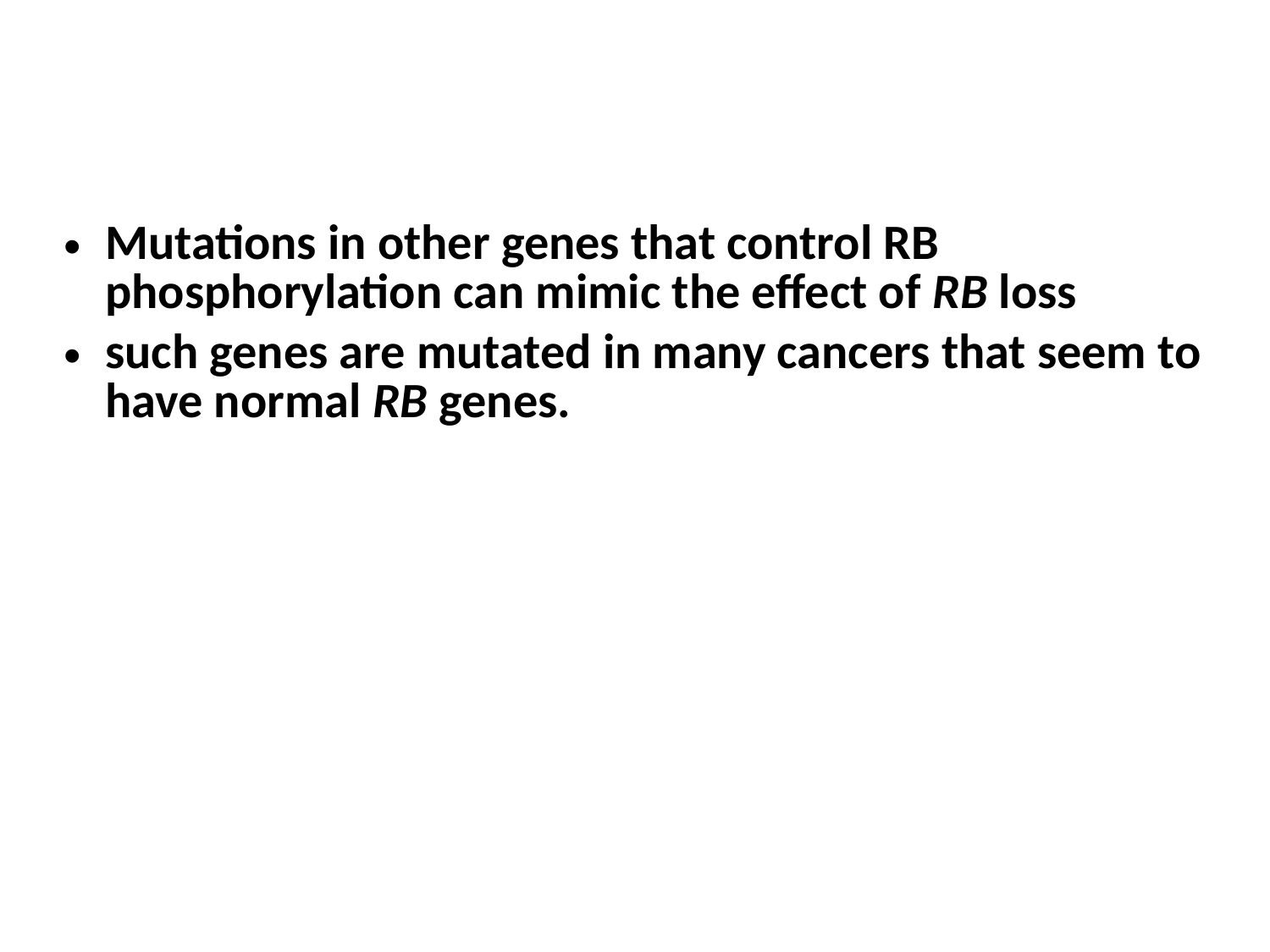

Mutations in other genes that control RB phosphorylation can mimic the effect of RB loss
such genes are mutated in many cancers that seem to have normal RB genes.